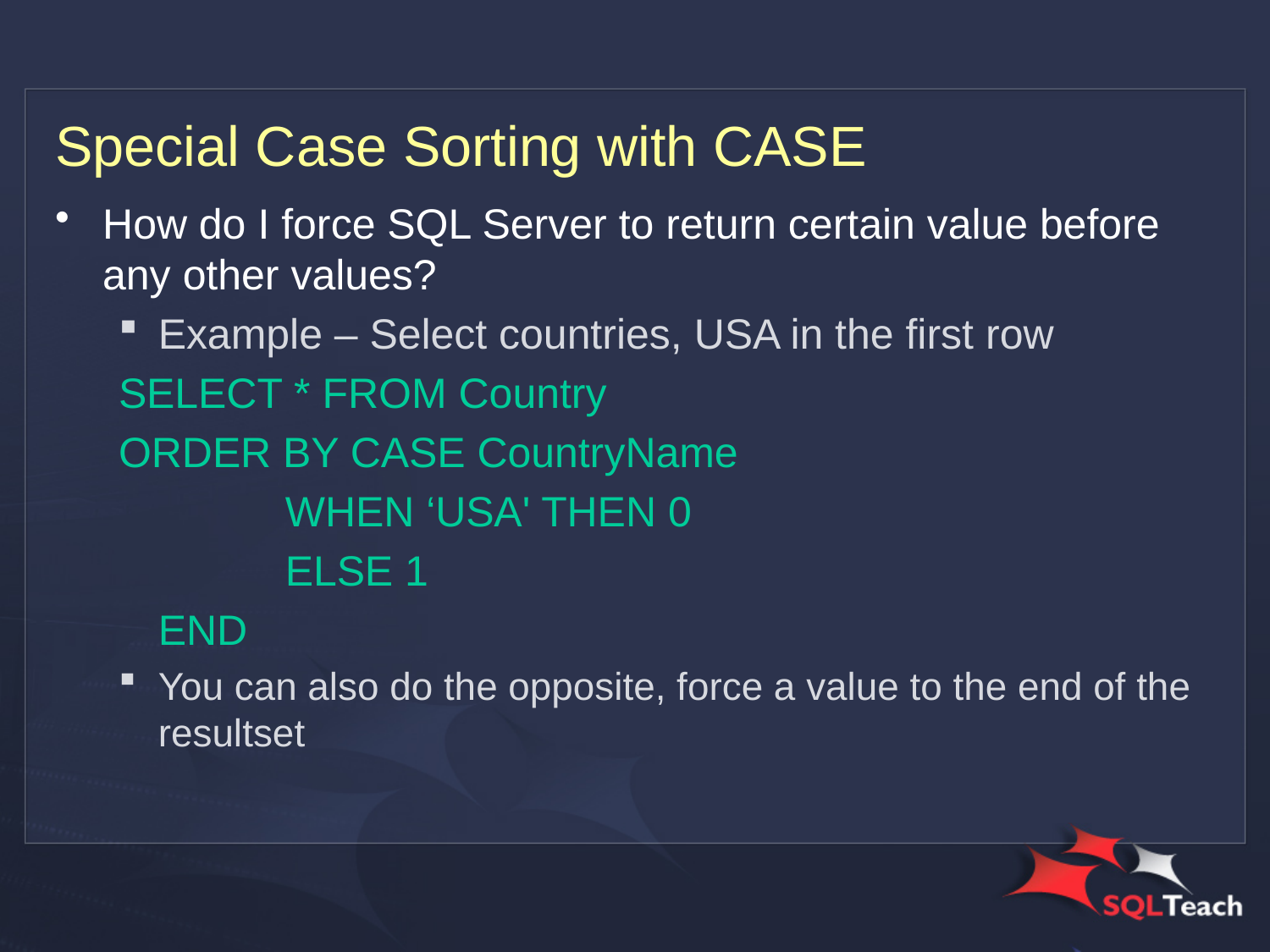

# Special Case Sorting with CASE
How do I force SQL Server to return certain value before any other values?
Example – Select countries, USA in the first row
SELECT * FROM Country
ORDER BY CASE CountryName
		WHEN ‘USA' THEN 0
		ELSE 1
	END
You can also do the opposite, force a value to the end of the resultset